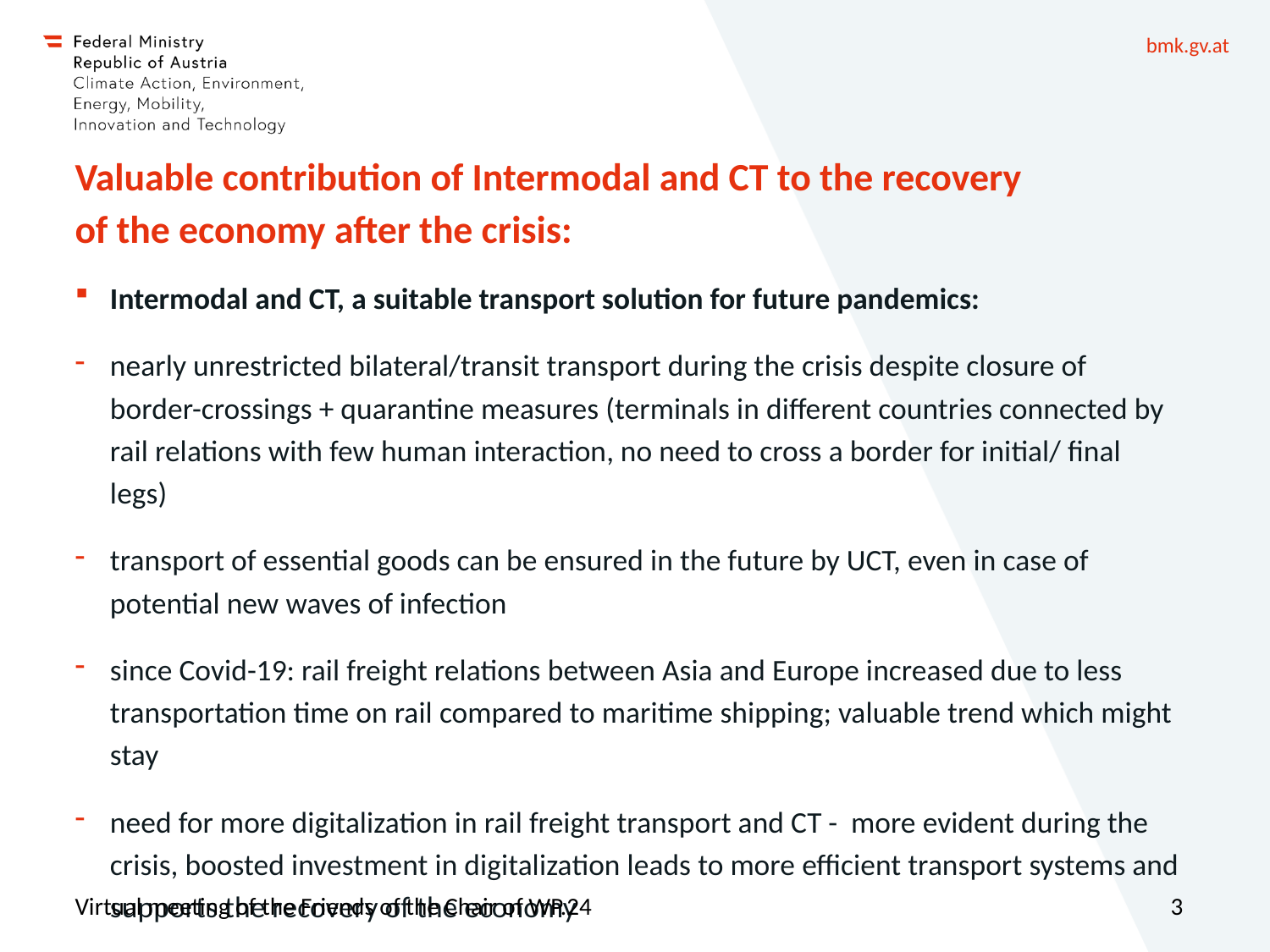

# Valuable contribution of Intermodal and CT to the recovery of the economy after the crisis:
Intermodal and CT, a suitable transport solution for future pandemics:
nearly unrestricted bilateral/transit transport during the crisis despite closure of border-crossings + quarantine measures (terminals in different countries connected by rail relations with few human interaction, no need to cross a border for initial/ final legs)
transport of essential goods can be ensured in the future by UCT, even in case of potential new waves of infection
since Covid-19: rail freight relations between Asia and Europe increased due to less transportation time on rail compared to maritime shipping; valuable trend which might stay
need for more digitalization in rail freight transport and CT -  more evident during the crisis, boosted investment in digitalization leads to more efficient transport systems and supports the recovery of the economy

Virtual meeting of the Friends of the Chair of WP.24
3